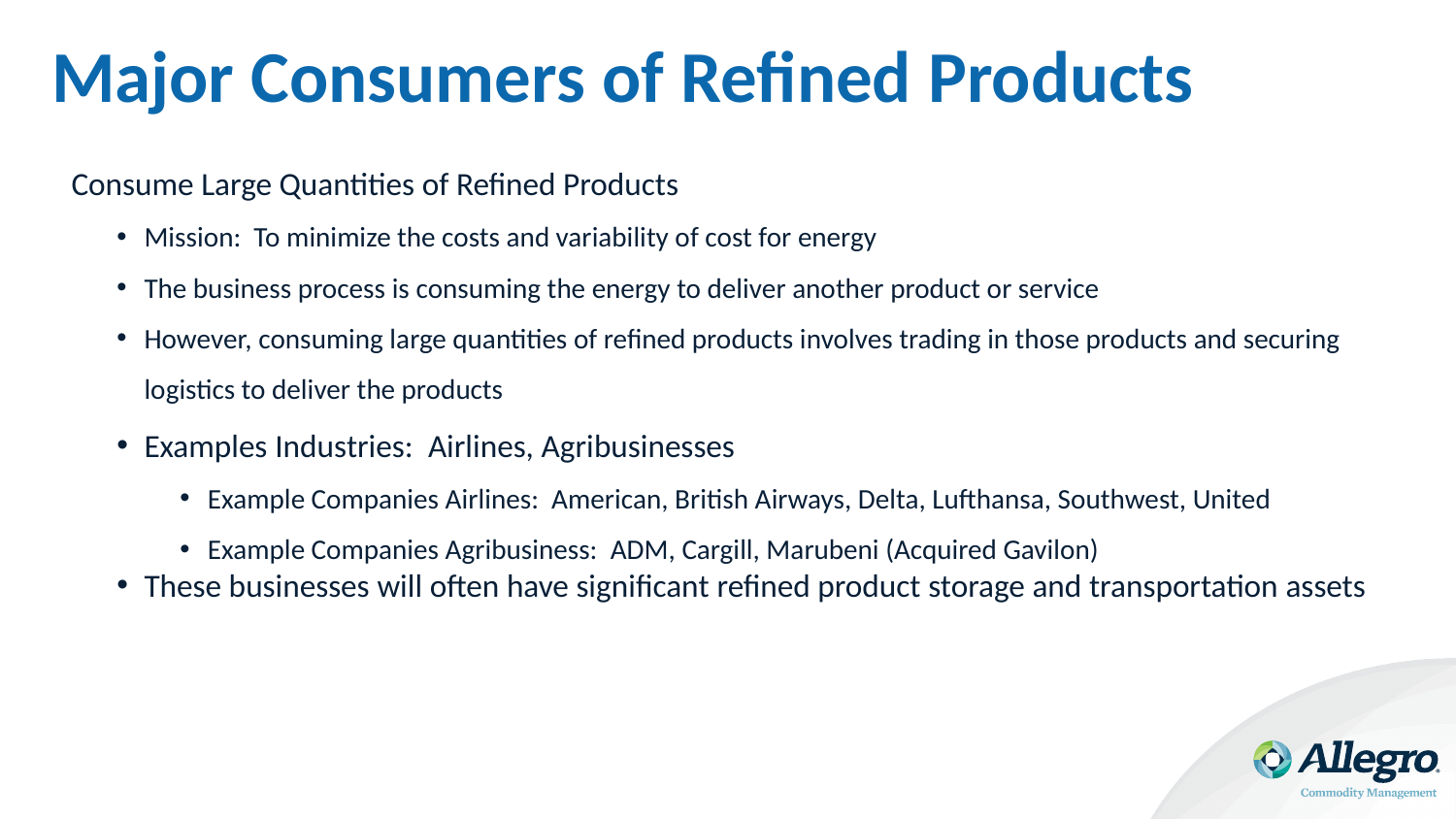

# Major Consumers of Refined Products
Consume Large Quantities of Refined Products
Mission:  To minimize the costs and variability of cost for energy
The business process is consuming the energy to deliver another product or service
However, consuming large quantities of refined products involves trading in those products and securing logistics to deliver the products
Examples Industries:  Airlines, Agribusinesses
Example Companies Airlines:  American, British Airways, Delta, Lufthansa, Southwest, United
Example Companies Agribusiness:  ADM, Cargill, Marubeni (Acquired Gavilon)
These businesses will often have significant refined product storage and transportation assets